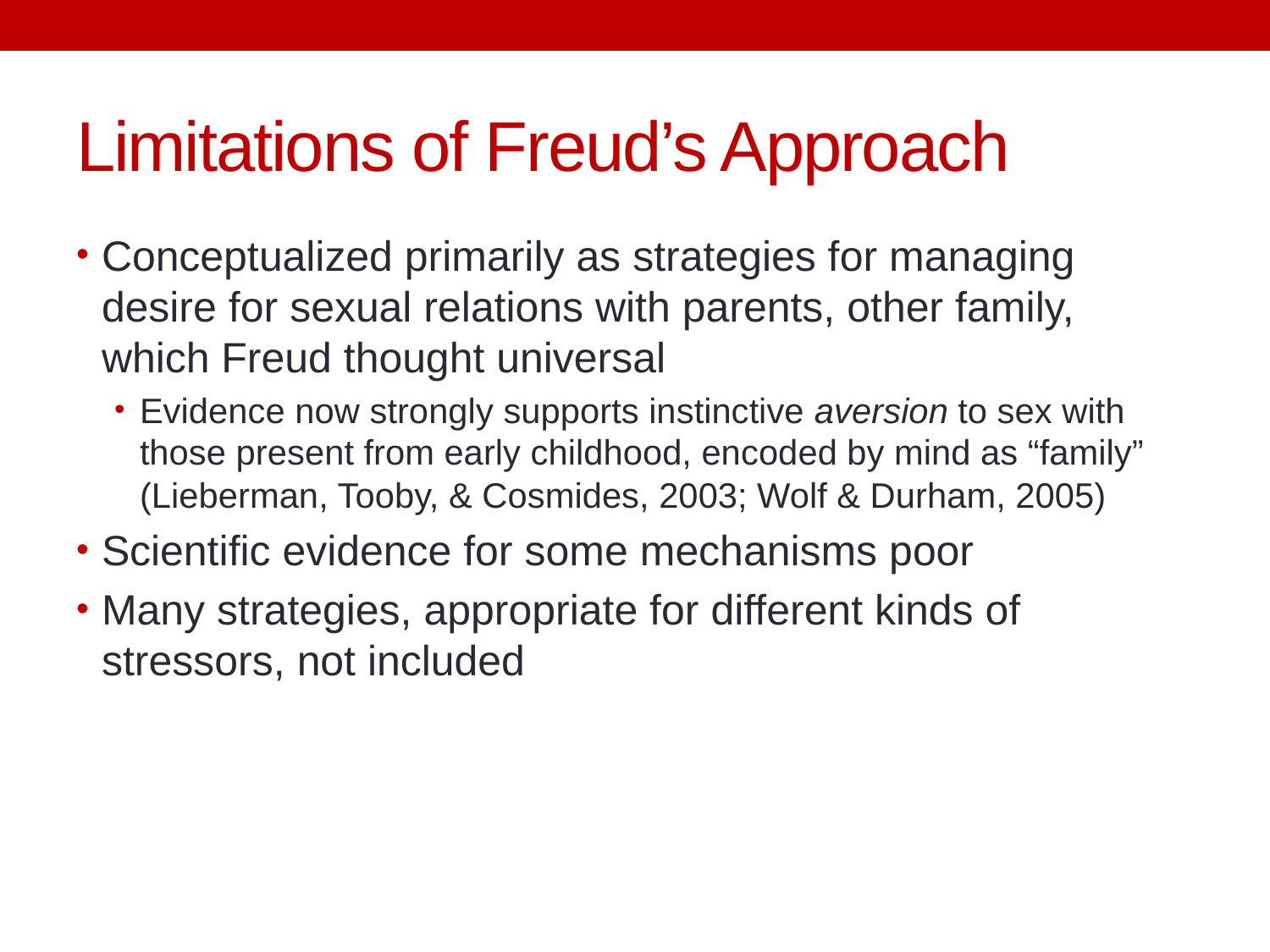

# Limitations of Freud’s Approach
Conceptualized primarily as strategies for managing desire for sexual relations with parents, other family, which Freud thought universal
Evidence now strongly supports instinctive aversion to sex with those present from early childhood, encoded by mind as “family” (Lieberman, Tooby, & Cosmides, 2003; Wolf & Durham, 2005)
Scientific evidence for some mechanisms poor
Many strategies, appropriate for different kinds of stressors, not included